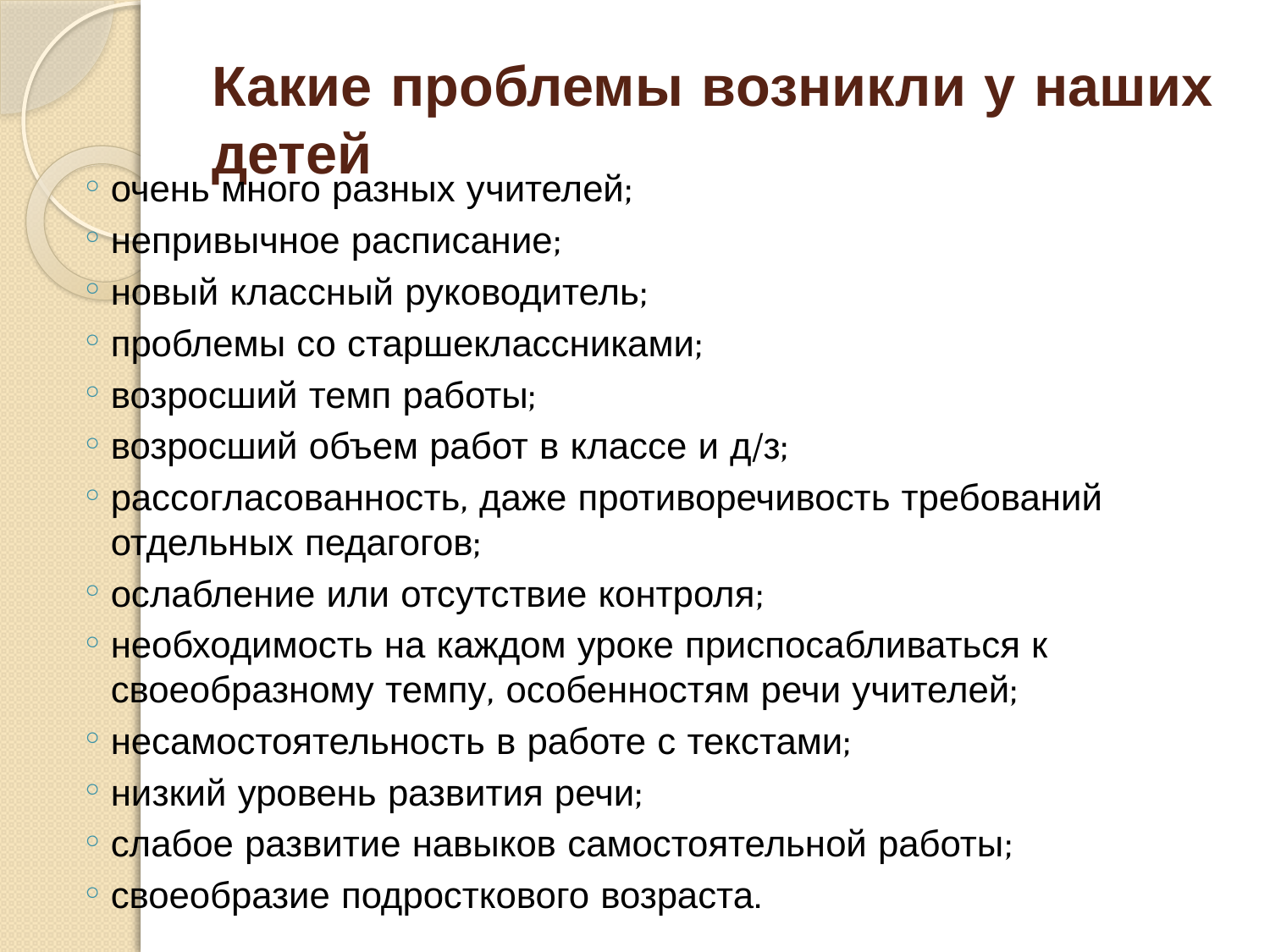

# Какие проблемы возникли у наших детей
очень много разных учителей;
непривычное расписание;
новый классный руководитель;
проблемы со старшеклассниками;
возросший темп работы;
возросший объем работ в классе и д/з;
рассогласованность, даже противоречивость требований отдельных педагогов;
ослабление или отсутствие контроля;
необходимость на каждом уроке приспосабливаться к своеобразному темпу, особенностям речи учителей;
несамостоятельность в работе с текстами;
низкий уровень развития речи;
слабое развитие навыков самостоятельной работы;
своеобразие подросткового возраста.